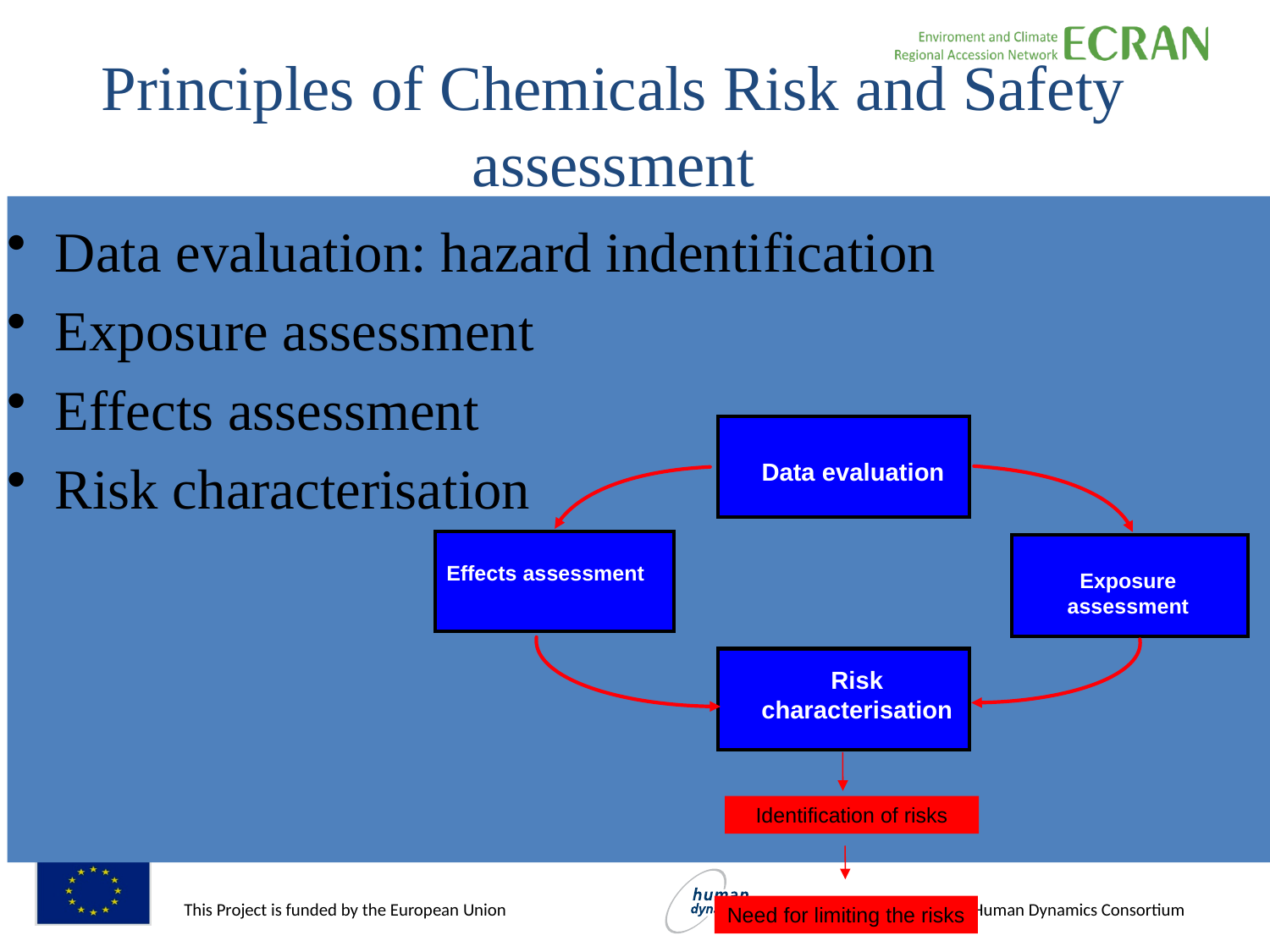

Principles of Chemicals Risk and Safety assessment

Data evaluation: hazard indentification
Exposure assessment
Effects assessment
Risk characterisation

Data evaluation

Effects assessment
Exposure assessment

Risk characterisation

Identification of risks

Need for limiting the risks